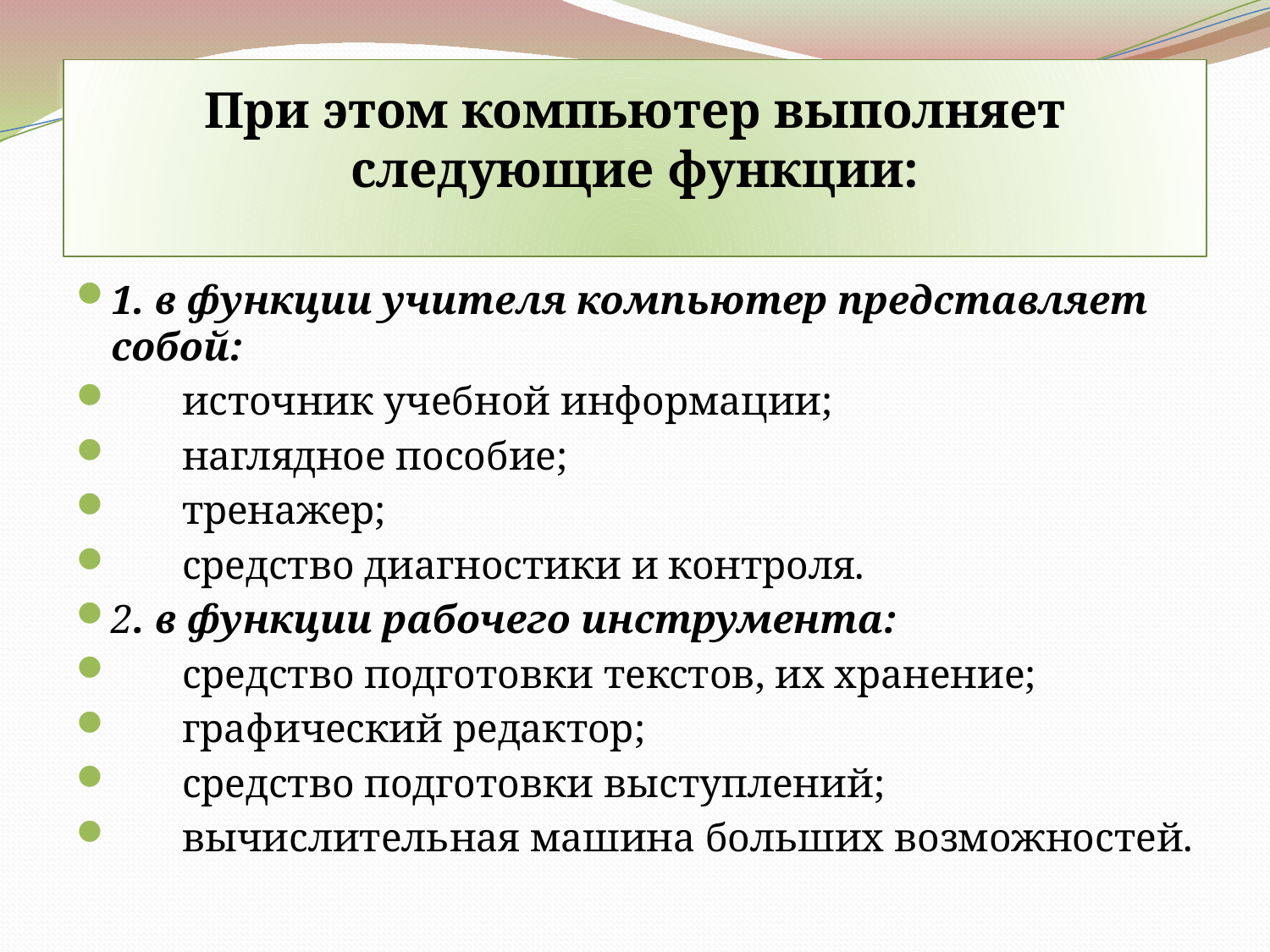

# При этом компьютер выполняет следующие функции:
1. в функции учителя компьютер представляет собой:
       источник учебной информации;
       наглядное пособие;
       тренажер;
       средство диагностики и контроля.
2. в функции рабочего инструмента:
       средство подготовки текстов, их хранение;
       графический редактор;
       средство подготовки выступлений;
       вычислительная машина больших возможностей.